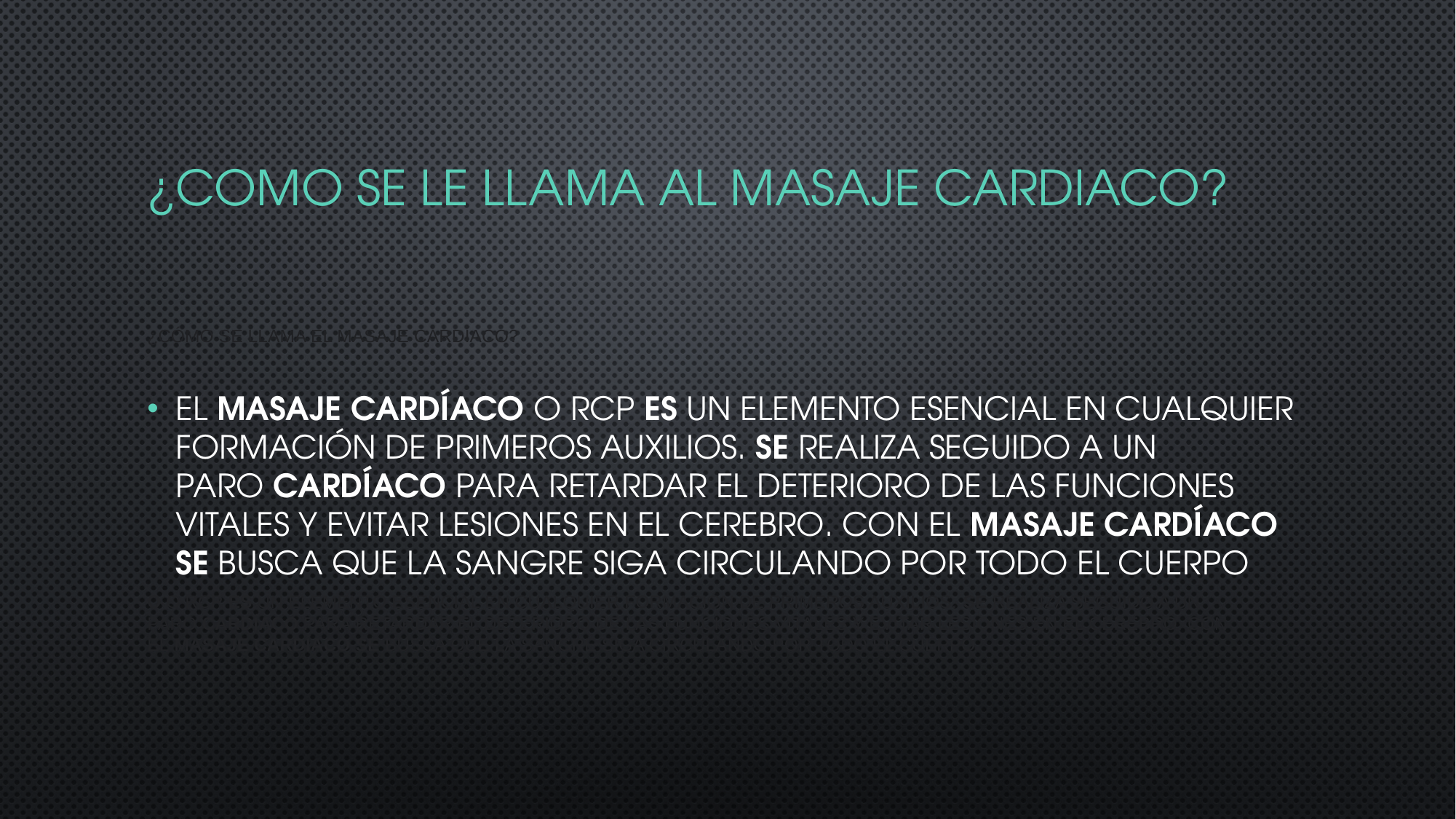

# ¿COMO SE LE LLAMA AL MASAJE CARDIACO?
¿Cómo se llama el masaje cardíaco?

El masaje cardíaco o RCP es un elemento esencial en cualquier formación de primeros auxilios. Se realiza seguido a un paro cardíaco para retardar el deterioro de las funciones vitales y evitar lesiones en el cerebro. Con el masaje cardíaco se busca que la sangre siga circulando por todo el cuerpo
o o RCP es un elemento esencial en cualquier formación de primeros auxilios. Se realiza seguido a un paro cardíaco para retardar el deterioro de las funciones vitales y evitar lesiones en el cerebro. Con el masaje cardíaco se busca que la sangre siga circulando por todo el cuerpo